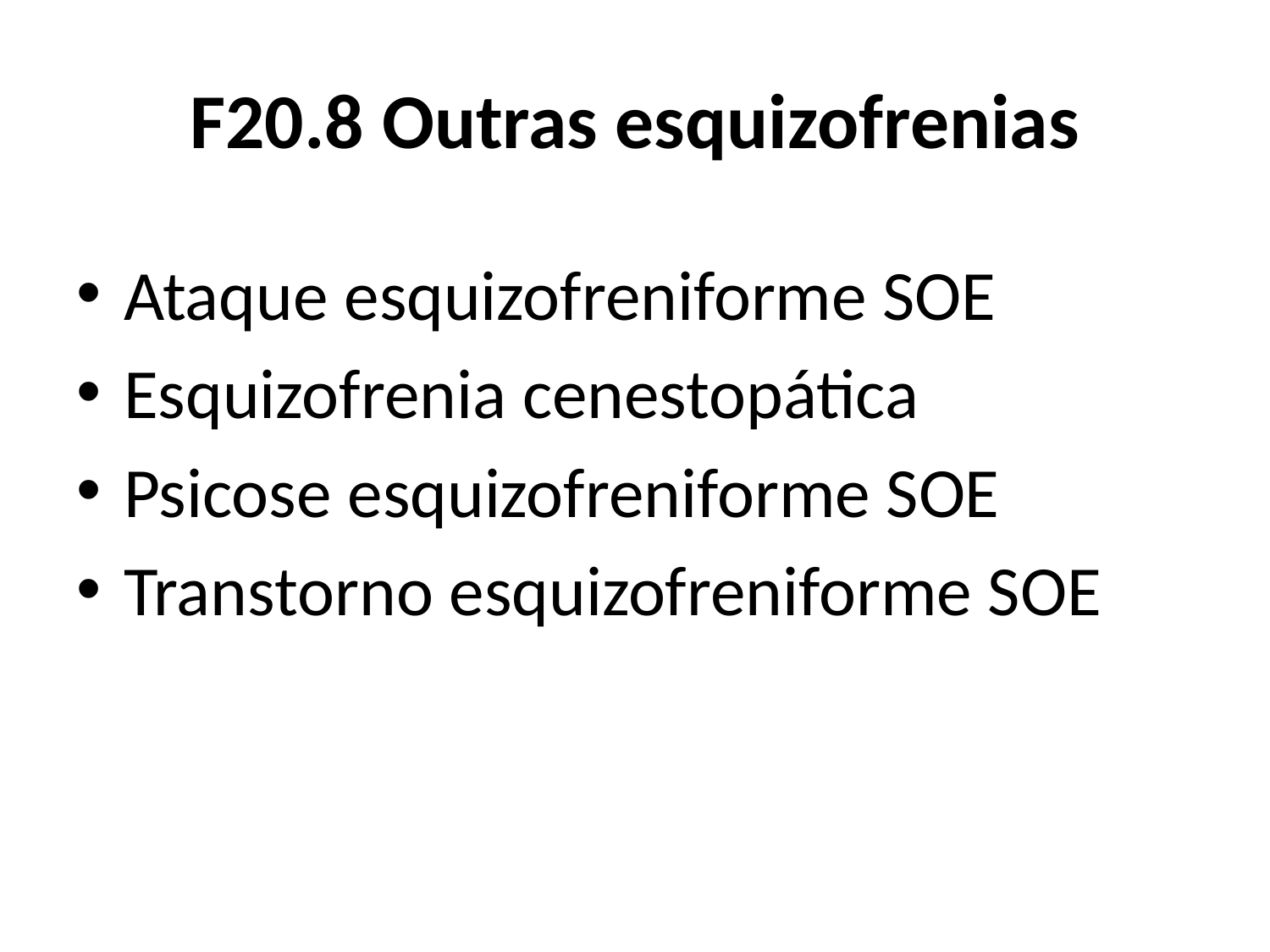

# F20.8 Outras esquizofrenias
Ataque esquizofreniforme SOE
Esquizofrenia cenestopática
Psicose esquizofreniforme SOE
Transtorno esquizofreniforme SOE